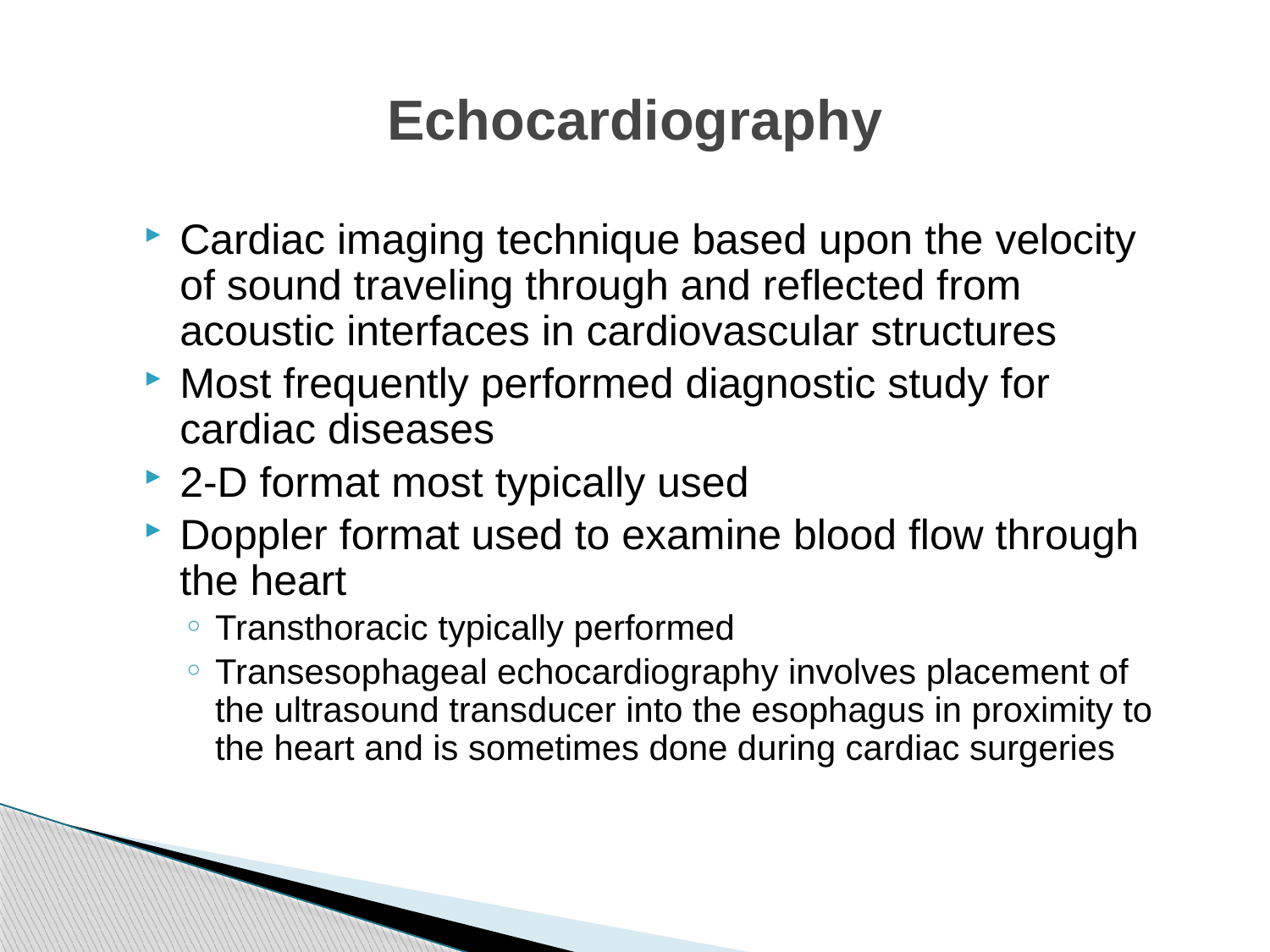

# Echocardiography
Cardiac imaging technique based upon the velocity of sound traveling through and reflected from acoustic interfaces in cardiovascular structures
Most frequently performed diagnostic study for cardiac diseases
2-D format most typically used
Doppler format used to examine blood flow through the heart
Transthoracic typically performed
Transesophageal echocardiography involves placement of the ultrasound transducer into the esophagus in proximity to the heart and is sometimes done during cardiac surgeries